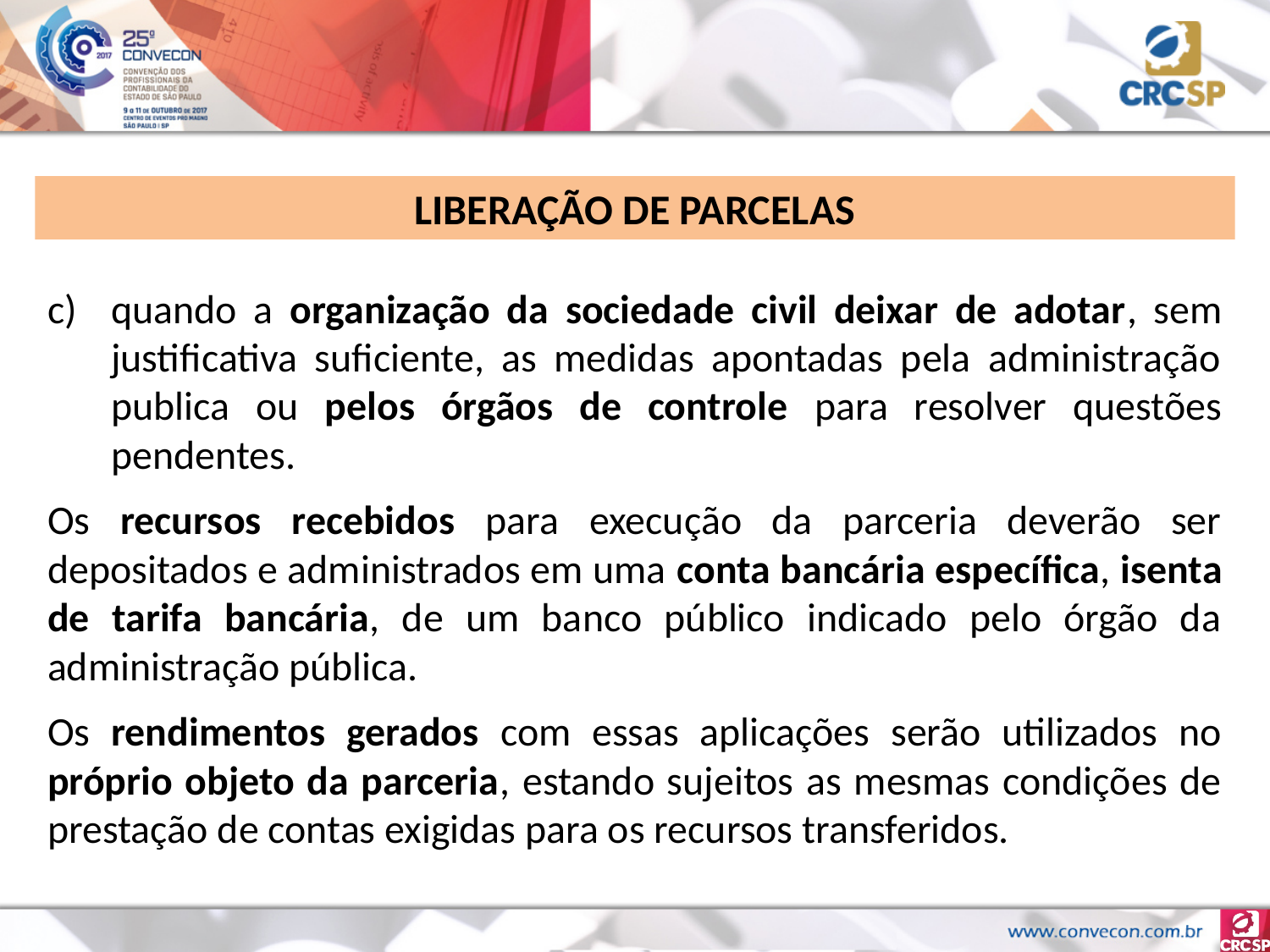

LIBERAÇÃO DE PARCELAS

quando a organização da sociedade civil deixar de adotar, sem justificativa suficiente, as medidas apontadas pela administração publica ou pelos órgãos de controle para resolver questões pendentes.

Os recursos recebidos para execução da parceria deverão ser depositados e administrados em uma conta bancária específica, isenta de tarifa bancária, de um banco público indicado pelo órgão da administração pública.

Os rendimentos gerados com essas aplicações serão utilizados no próprio objeto da parceria, estando sujeitos as mesmas condições de prestação de contas exigidas para os recursos transferidos.